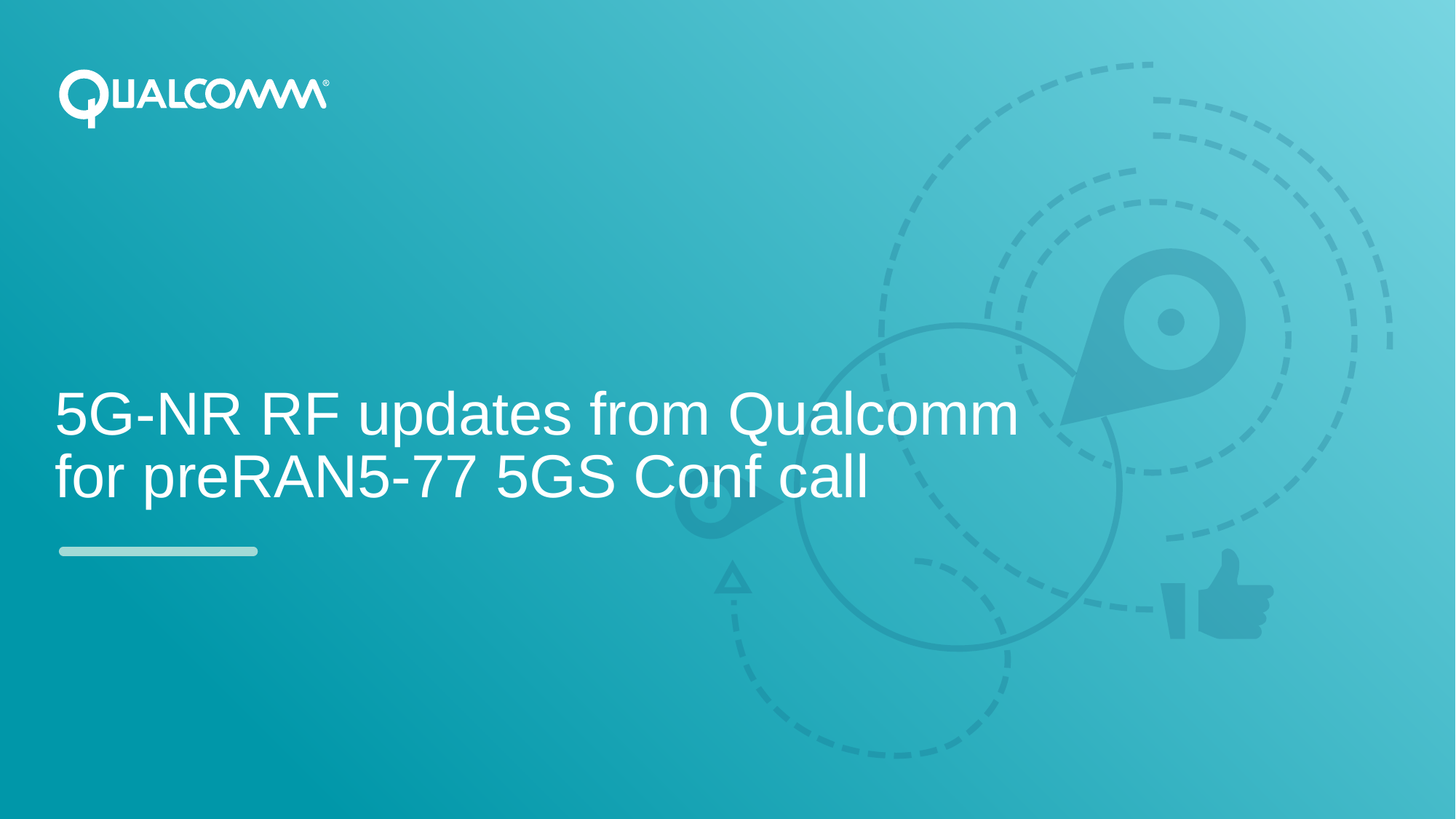

# 5G-NR RF updates from Qualcomm for preRAN5-77 5GS Conf call